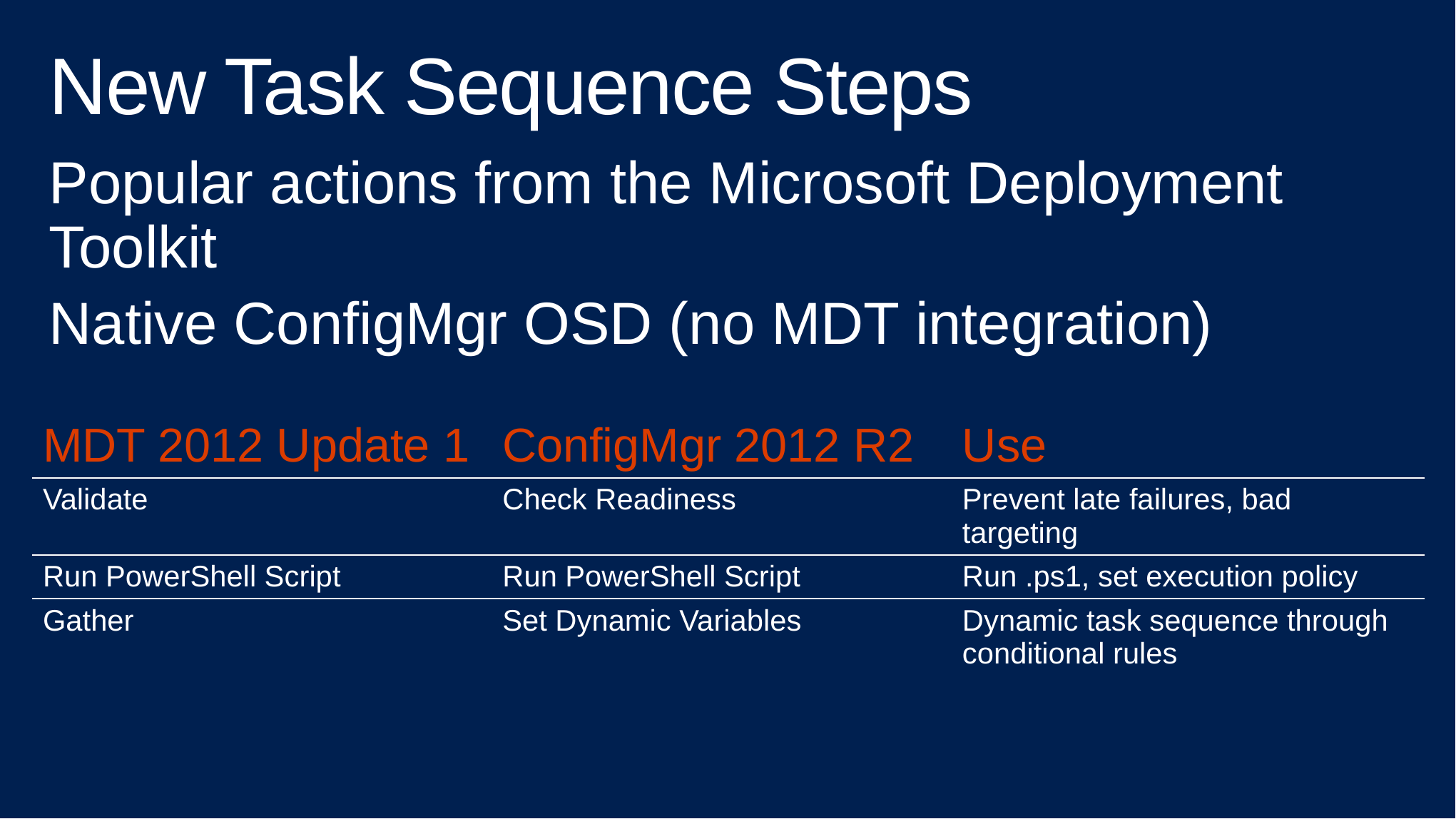

# New Task Sequence Steps
Popular actions from the Microsoft Deployment Toolkit
Native ConfigMgr OSD (no MDT integration)
| MDT 2012 Update 1 | ConfigMgr 2012 R2 | Use |
| --- | --- | --- |
| Validate | Check Readiness | Prevent late failures, bad targeting |
| Run PowerShell Script | Run PowerShell Script | Run .ps1, set execution policy |
| Gather | Set Dynamic Variables | Dynamic task sequence through conditional rules |